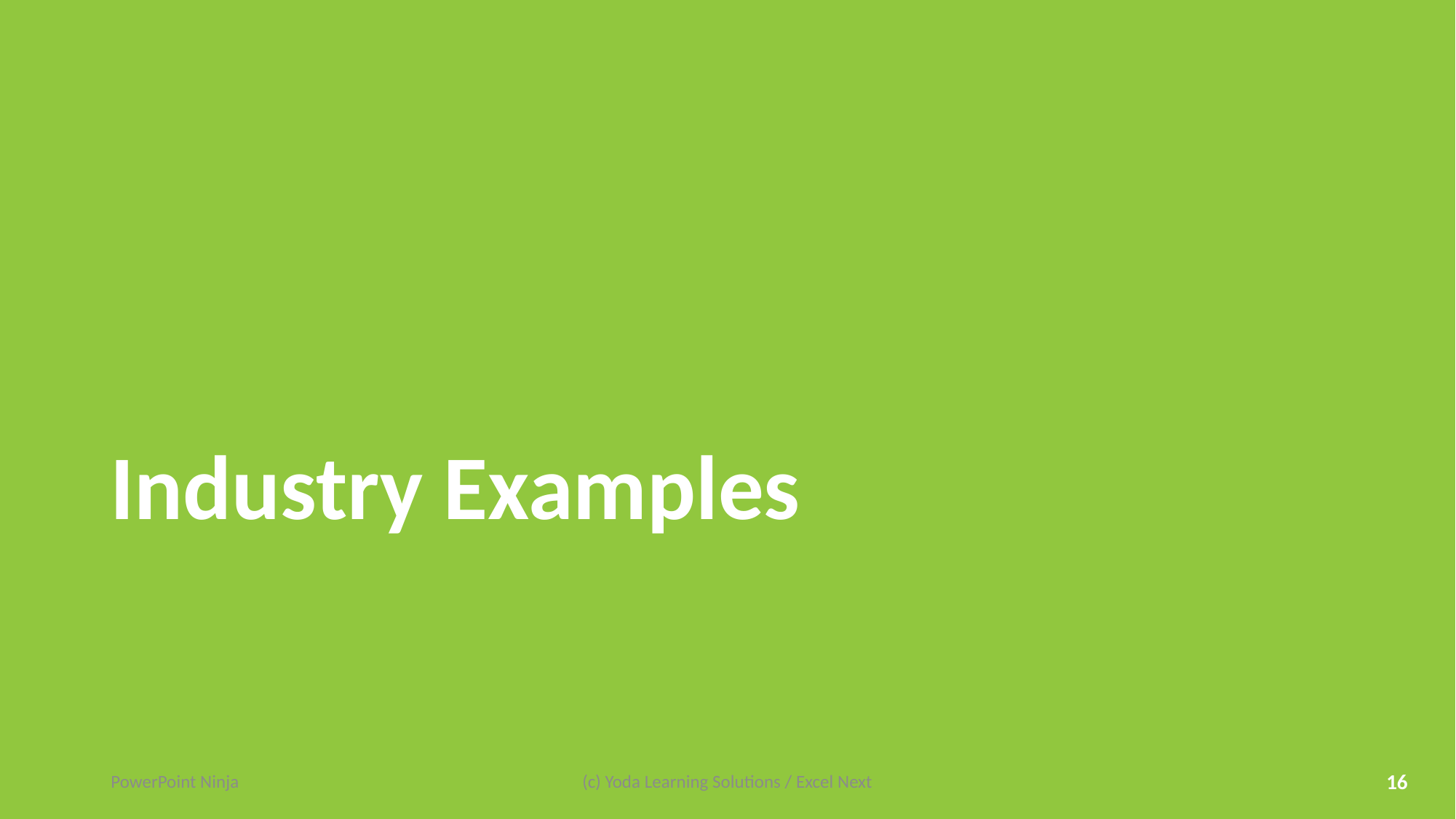

# Industry Examples

PowerPoint Ninja
(c) Yoda Learning Solutions / Excel Next
16